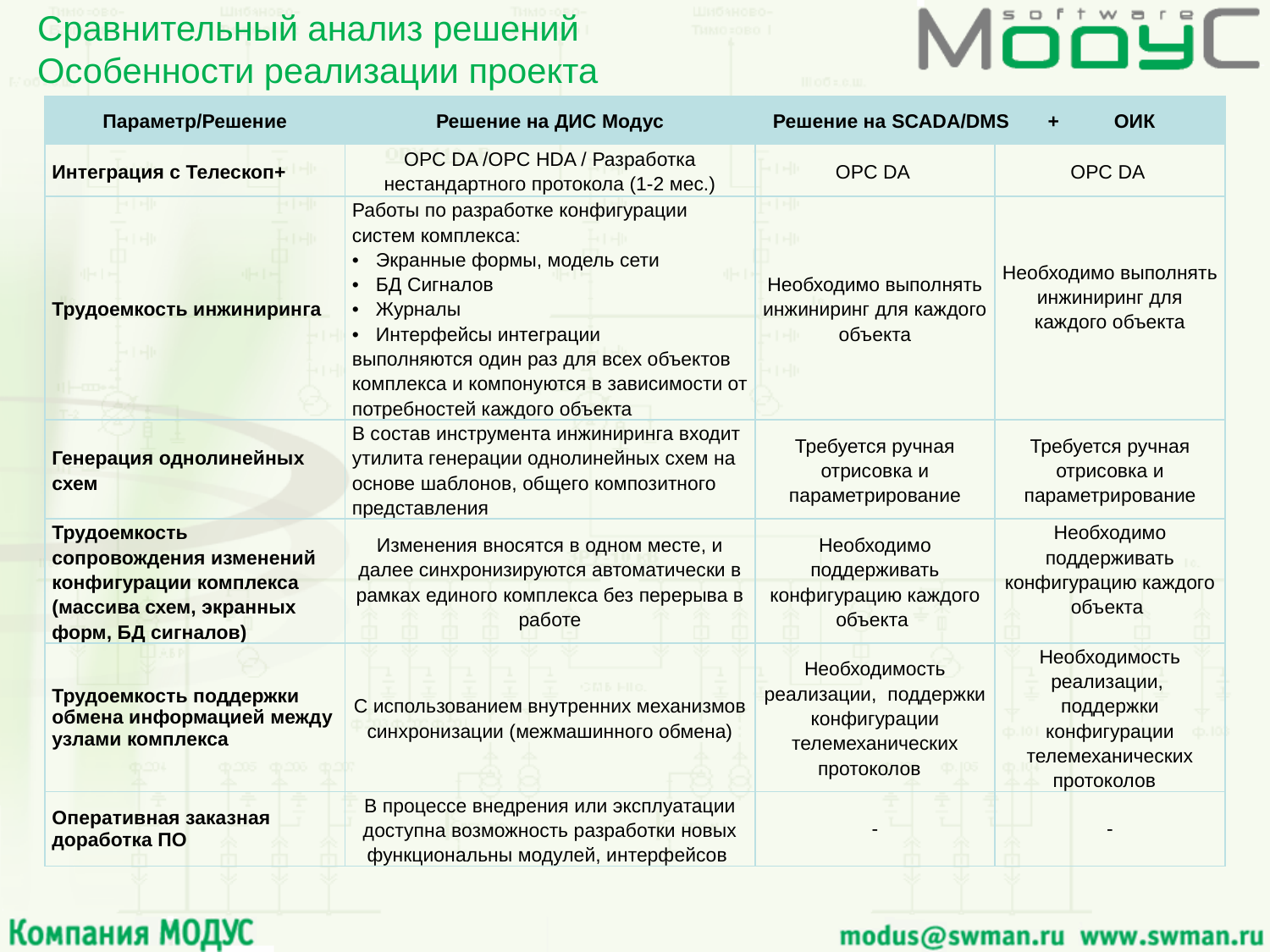

Сравнительный анализ решений Особенности реализации проекта
| Параметр/Решение | Решение на ДИС Модус | Решение на SCADA/DMS + ОИК |  |
| --- | --- | --- | --- |
| Интеграция с Телескоп+ | OPC DA /OPC HDA / Разработка нестандартного протокола (1-2 мес.) | OPC DA | OPC DA |
| Трудоемкость инжиниринга | Работы по разработке конфигурации систем комплекса: Экранные формы, модель сети БД Сигналов Журналы Интерфейсы интеграции выполняются один раз для всех объектов комплекса и компонуются в зависимости от потребностей каждого объекта | Необходимо выполнять инжиниринг для каждого объекта | Необходимо выполнять инжиниринг для каждого объекта |
| Генерация однолинейных схем | В состав инструмента инжиниринга входит утилита генерации однолинейных схем на основе шаблонов, общего композитного представления | Требуется ручная отрисовка и параметрирование | Требуется ручная отрисовка и параметрирование |
| Трудоемкость сопровождения изменений конфигурации комплекса (массива схем, экранных форм, БД сигналов) | Изменения вносятся в одном месте, и далее синхронизируются автоматически в рамках единого комплекса без перерыва в работе | Необходимо поддерживать конфигурацию каждого объекта | Необходимо поддерживать конфигурацию каждого объекта |
| Трудоемкость поддержки обмена информацией между узлами комплекса | С использованием внутренних механизмов синхронизации (межмашинного обмена) | Необходимость реализации, поддержки конфигурации телемеханических протоколов | Необходимость реализации, поддержки конфигурации телемеханических протоколов |
| Оперативная заказная доработка ПО | В процессе внедрения или эксплуатации доступна возможность разработки новых функциональны модулей, интерфейсов | - | - |